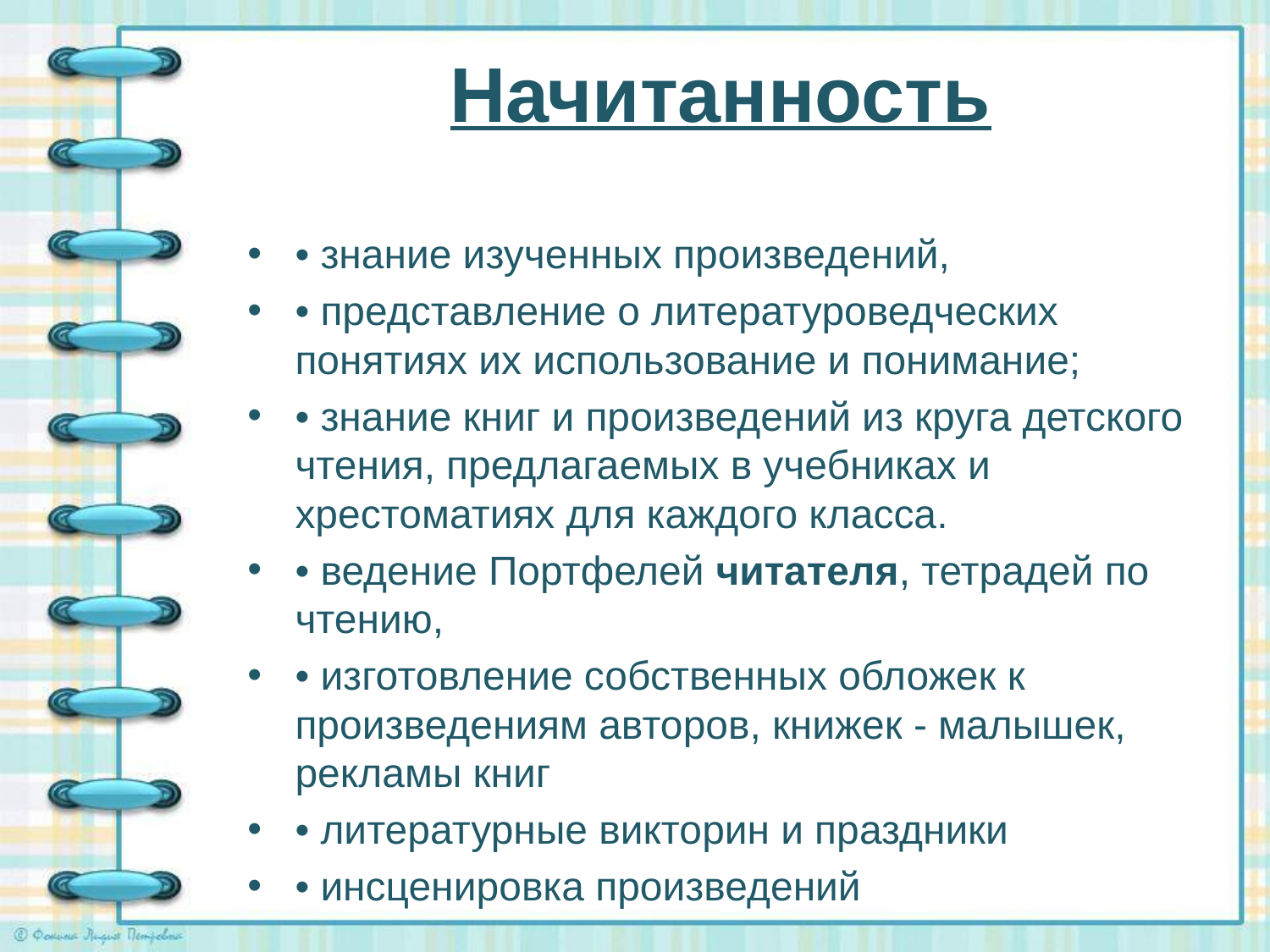

# Начитанность
• знание изученных произведений,
• представление о литературоведческих понятиях их использование и понимание;
• знание книг и произведений из круга детского чтения, предлагаемых в учебниках и хрестоматиях для каждого класса.
• ведение Портфелей читателя, тетрадей по чтению,
• изготовление собственных обложек к произведениям авторов, книжек - малышек, рекламы книг
• литературные викторин и праздники
• инсценировка произведений